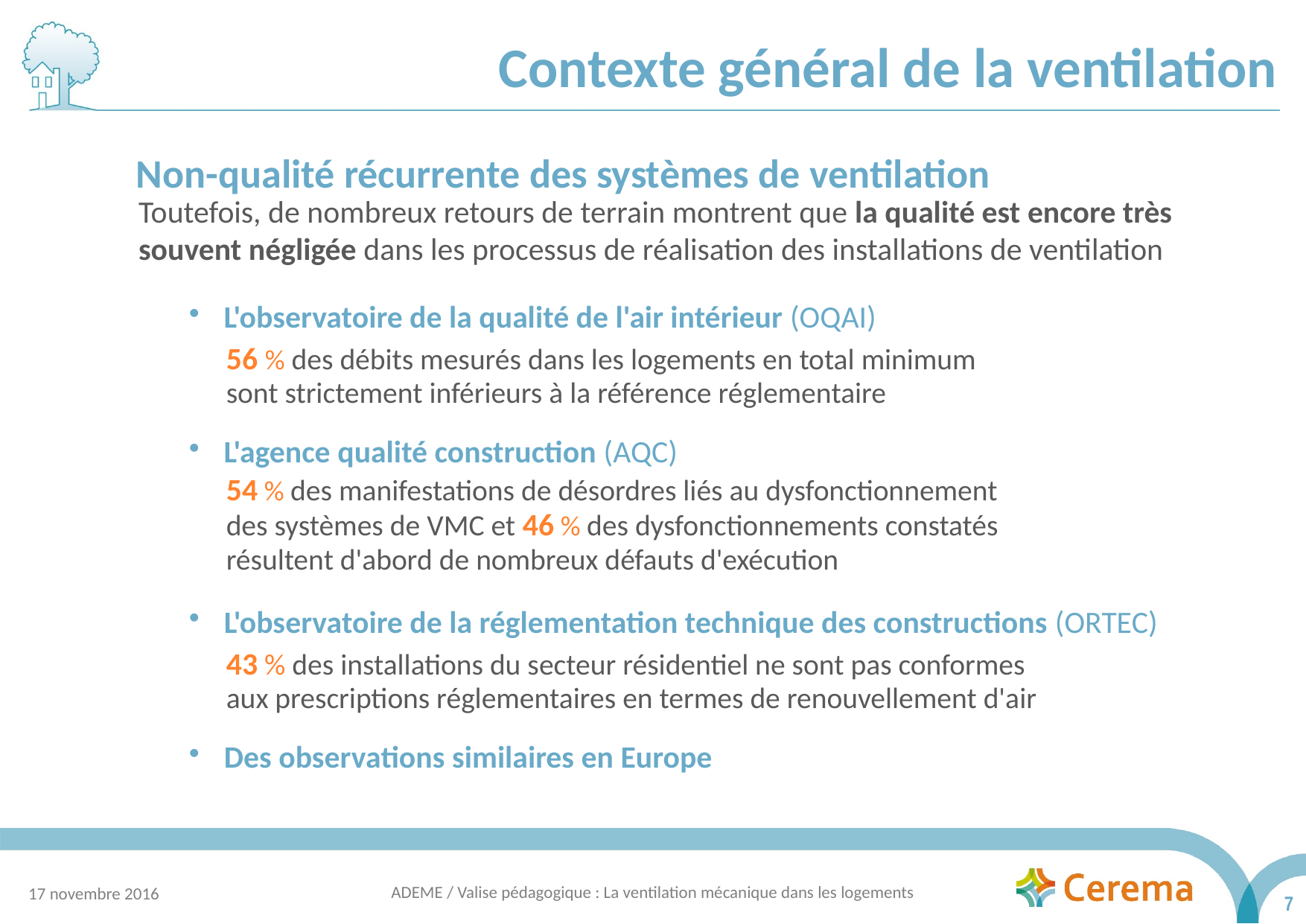

Contexte général de la ventilation
Non-qualité récurrente des systèmes de ventilation
Toutefois, de nombreux retours de terrain montrent que la qualité est encore très souvent négligée dans les processus de réalisation des installations de ventilation
L'observatoire de la qualité de l'air intérieur (OQAI)
56 % des débits mesurés dans les logements en total minimum sont strictement inférieurs à la référence réglementaire
L'agence qualité construction (AQC)
54 % des manifestations de désordres liés au dysfonctionnement des systèmes de VMC et 46 % des dysfonctionnements constatés résultent d'abord de nombreux défauts d'exécution
L'observatoire de la réglementation technique des constructions (ORTEC)
43 % des installations du secteur résidentiel ne sont pas conformes aux prescriptions réglementaires en termes de renouvellement d'air
Des observations similaires en Europe